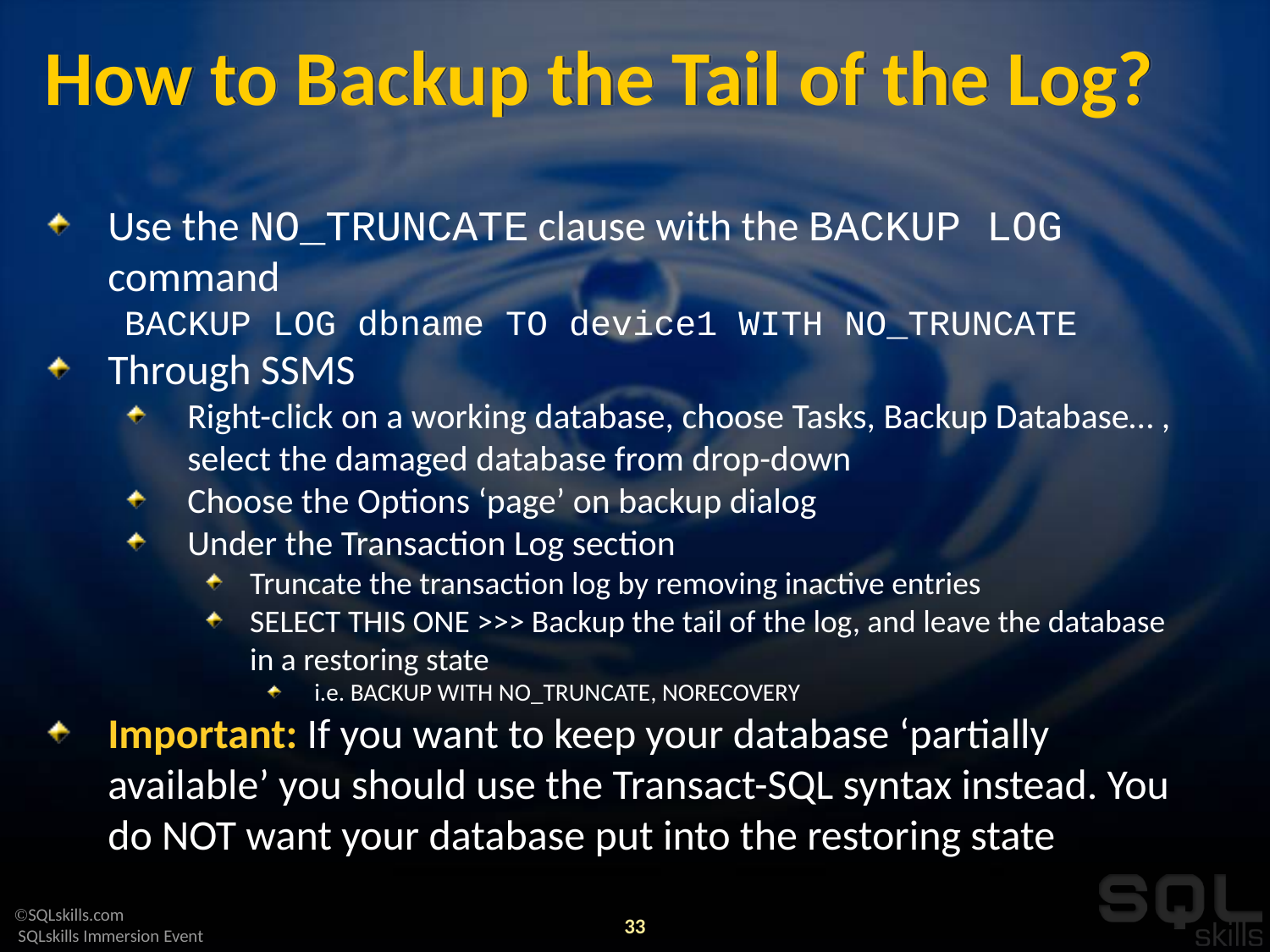

# How to Backup the Tail of the Log?
Use the NO_TRUNCATE clause with the BACKUP LOG command
BACKUP LOG dbname TO device1 WITH NO_TRUNCATE
Through SSMS
Right-click on a working database, choose Tasks, Backup Database… , select the damaged database from drop-down
Choose the Options ‘page’ on backup dialog
Under the Transaction Log section
Truncate the transaction log by removing inactive entries
SELECT THIS ONE >>> Backup the tail of the log, and leave the database in a restoring state
i.e. BACKUP WITH NO_TRUNCATE, NORECOVERY
Important: If you want to keep your database ‘partially available’ you should use the Transact-SQL syntax instead. You do NOT want your database put into the restoring state
33